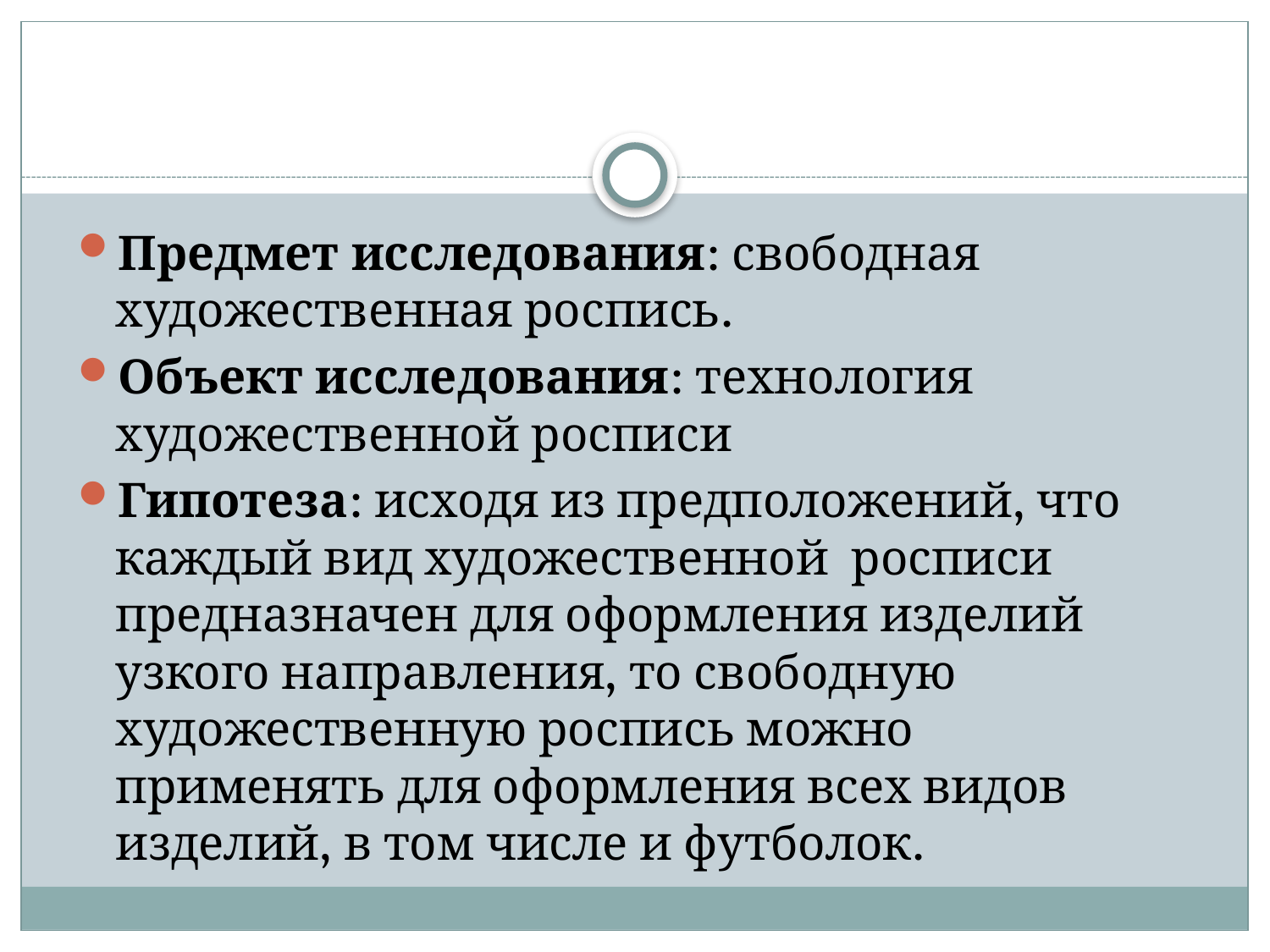

Предмет исследования: свободная художественная роспись.
Объект исследования: технология художественной росписи
Гипотеза: исходя из предположений, что каждый вид художественной  росписи предназначен для оформления изделий  узкого направления, то свободную  художественную роспись можно применять для оформления всех видов изделий, в том числе и футболок.